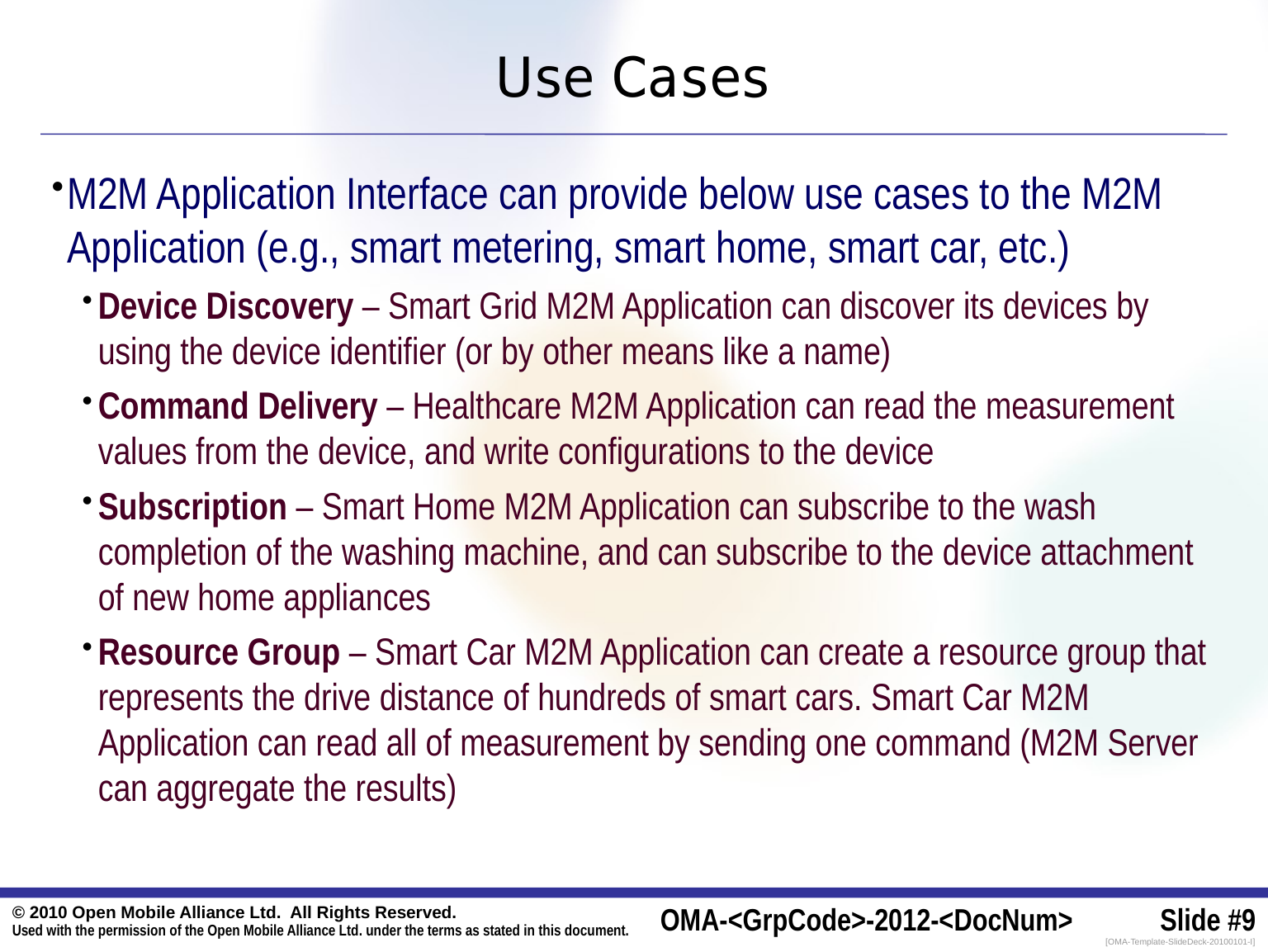

# Use Cases
M2M Application Interface can provide below use cases to the M2M Application (e.g., smart metering, smart home, smart car, etc.)
Device Discovery – Smart Grid M2M Application can discover its devices by using the device identifier (or by other means like a name)
Command Delivery – Healthcare M2M Application can read the measurement values from the device, and write configurations to the device
Subscription – Smart Home M2M Application can subscribe to the wash completion of the washing machine, and can subscribe to the device attachment of new home appliances
Resource Group – Smart Car M2M Application can create a resource group that represents the drive distance of hundreds of smart cars. Smart Car M2M Application can read all of measurement by sending one command (M2M Server can aggregate the results)